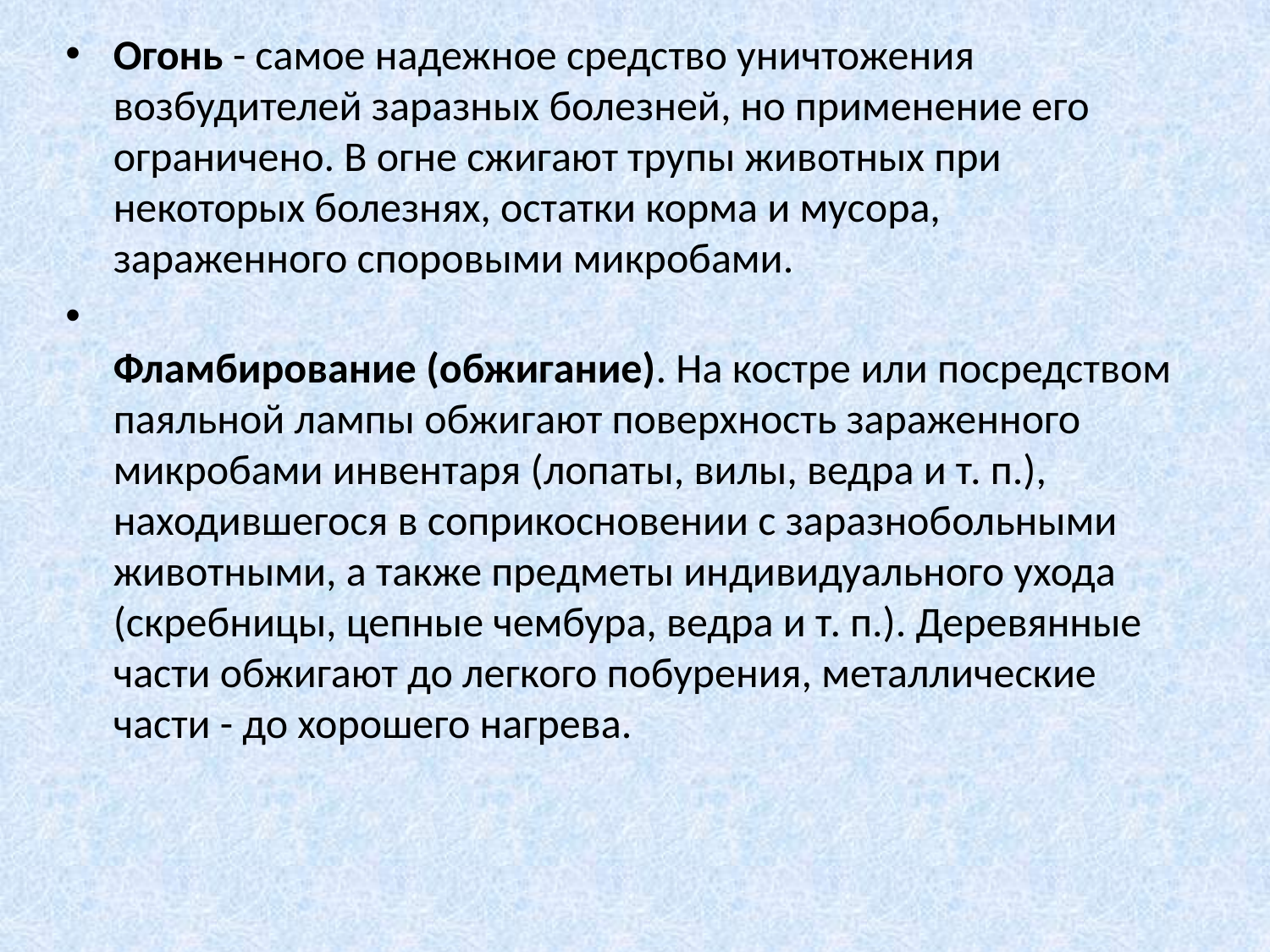

Огонь - самое надежное средство уничтожения возбудителей заразных болезней, но применение его ограничено. В огне сжигают трупы животных при некоторых болезнях, остатки корма и мусора, зараженного споровыми микробами.
Фламбирование (обжигание). На костре или посредством паяльной лампы обжигают поверхность зараженного микробами инвентаря (лопаты, вилы, ведра и т. п.), находившегося в соприкосновении с заразнобольными животными, а также предметы индивидуального ухода (скребницы, цепные чембура, ведра и т. п.). Деревянные части обжигают до легкого побурения, металлические части - до хорошего нагрева.